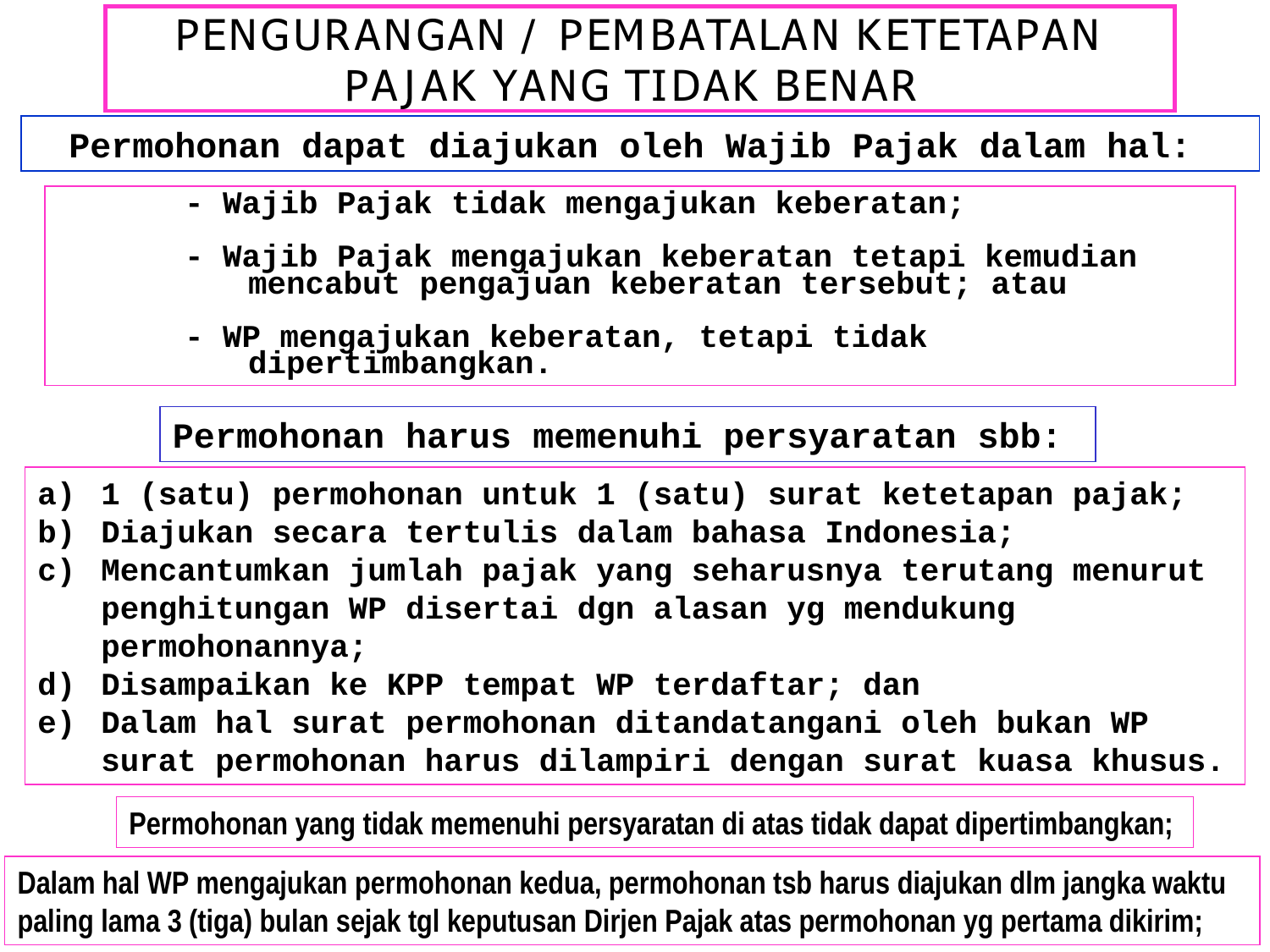

# PENGURANGAN / PEMBATALAN KETETAPAN PAJAK YANG TIDAK BENAR
Permohonan dapat diajukan oleh Wajib Pajak dalam hal:
- Wajib Pajak tidak mengajukan keberatan;

- Wajib Pajak mengajukan keberatan tetapi kemudian mencabut pengajuan keberatan tersebut; atau

- WP mengajukan keberatan, tetapi tidak dipertimbangkan.
Permohonan harus memenuhi persyaratan sbb:
1 (satu) permohonan untuk 1 (satu) surat ketetapan pajak;
Diajukan secara tertulis dalam bahasa Indonesia;
Mencantumkan jumlah pajak yang seharusnya terutang menurut penghitungan WP disertai dgn alasan yg mendukung permohonannya;
Disampaikan ke KPP tempat WP terdaftar; dan
Dalam hal surat permohonan ditandatangani oleh bukan WP surat permohonan harus dilampiri dengan surat kuasa khusus.
Permohonan yang tidak memenuhi persyaratan di atas tidak dapat dipertimbangkan;
Dalam hal WP mengajukan permohonan kedua, permohonan tsb harus diajukan dlm jangka waktu paling lama 3 (tiga) bulan sejak tgl keputusan Dirjen Pajak atas permohonan yg pertama dikirim;